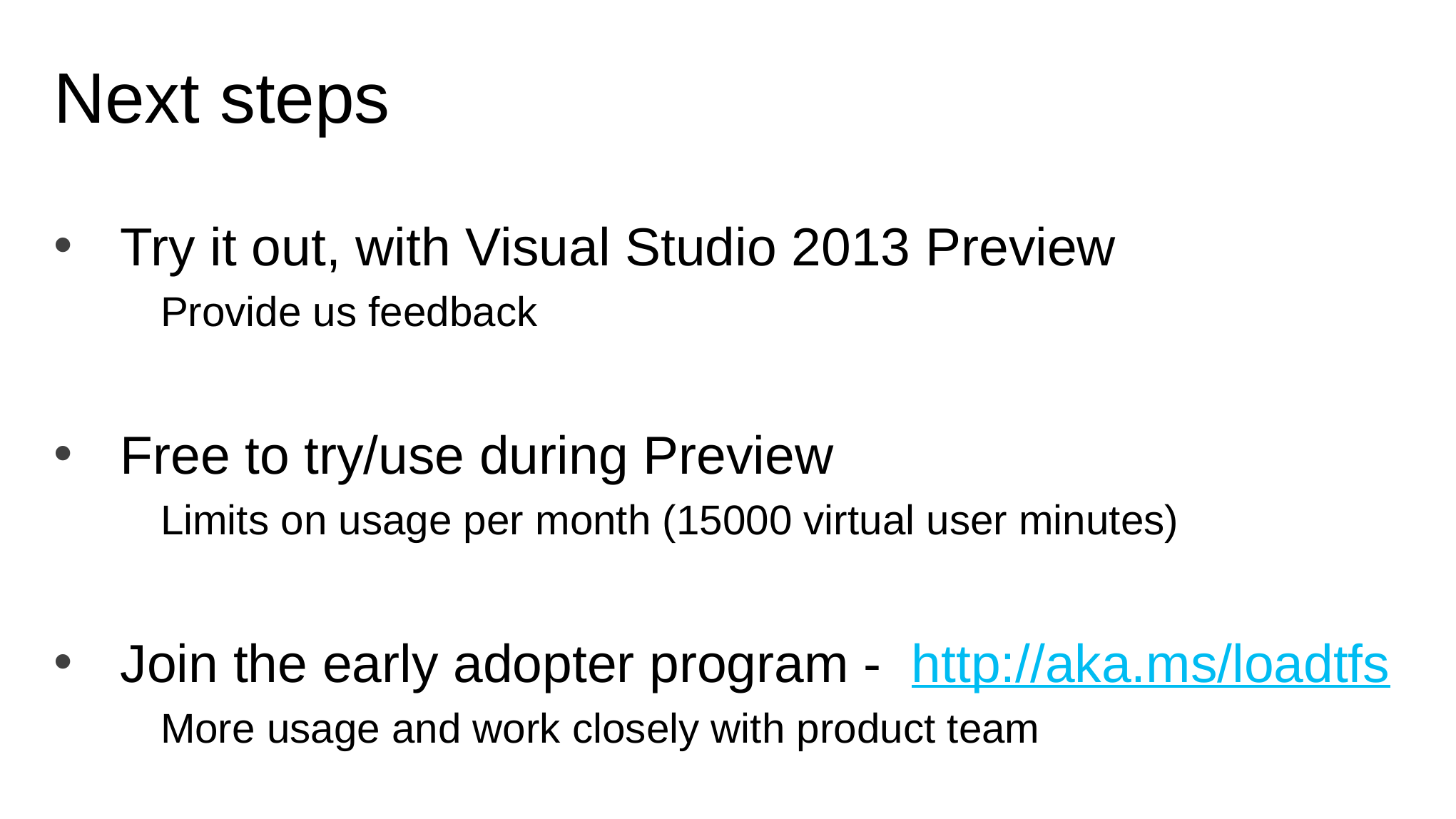

# Next steps
Try it out, with Visual Studio 2013 Preview
	Provide us feedback

Free to try/use during Preview
	Limits on usage per month (15000 virtual user minutes)

Join the early adopter program -  http://aka.ms/loadtfs
	More usage and work closely with product team